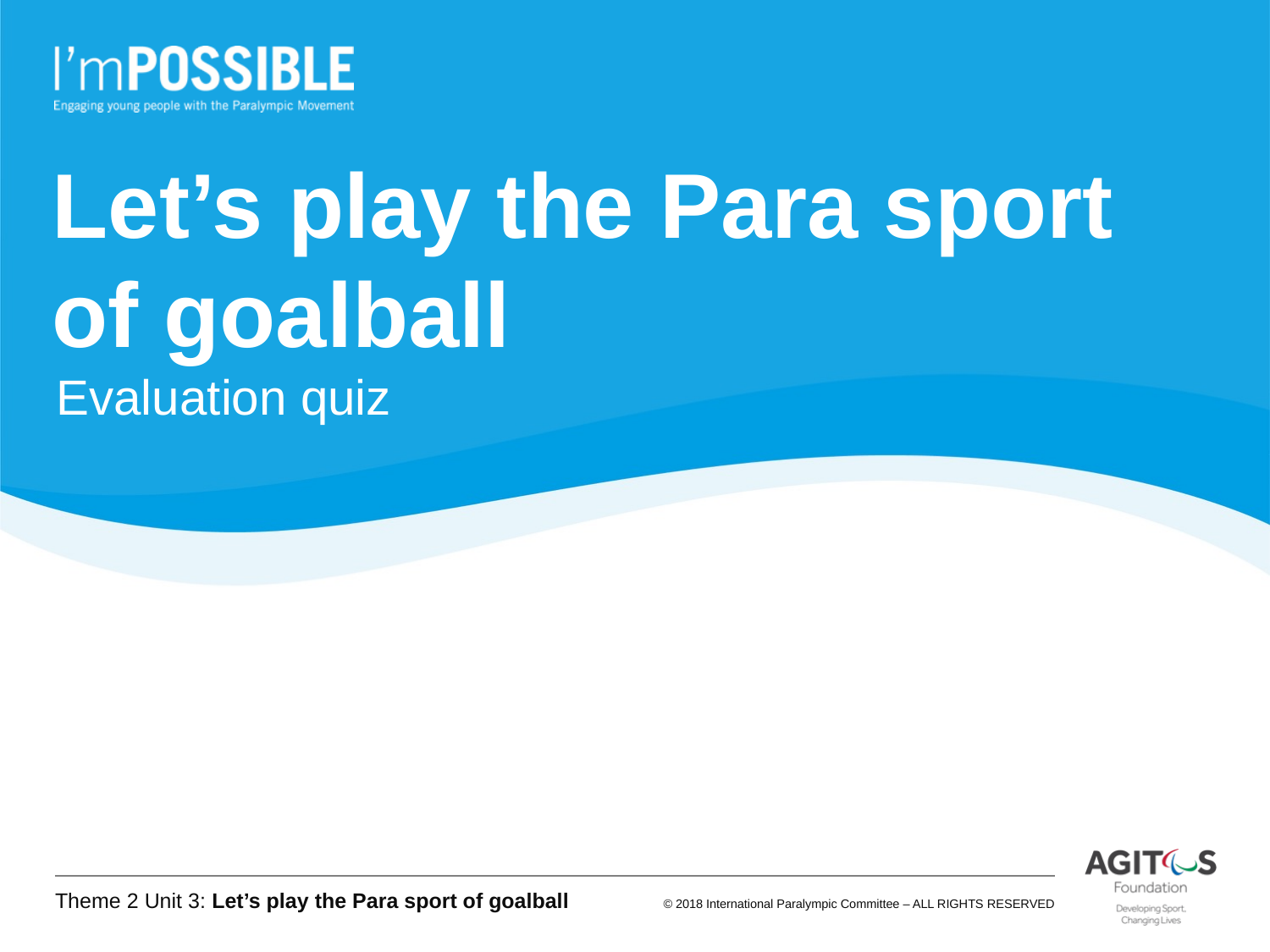

Let’s play the Para sport
of goalball
Evaluation quiz